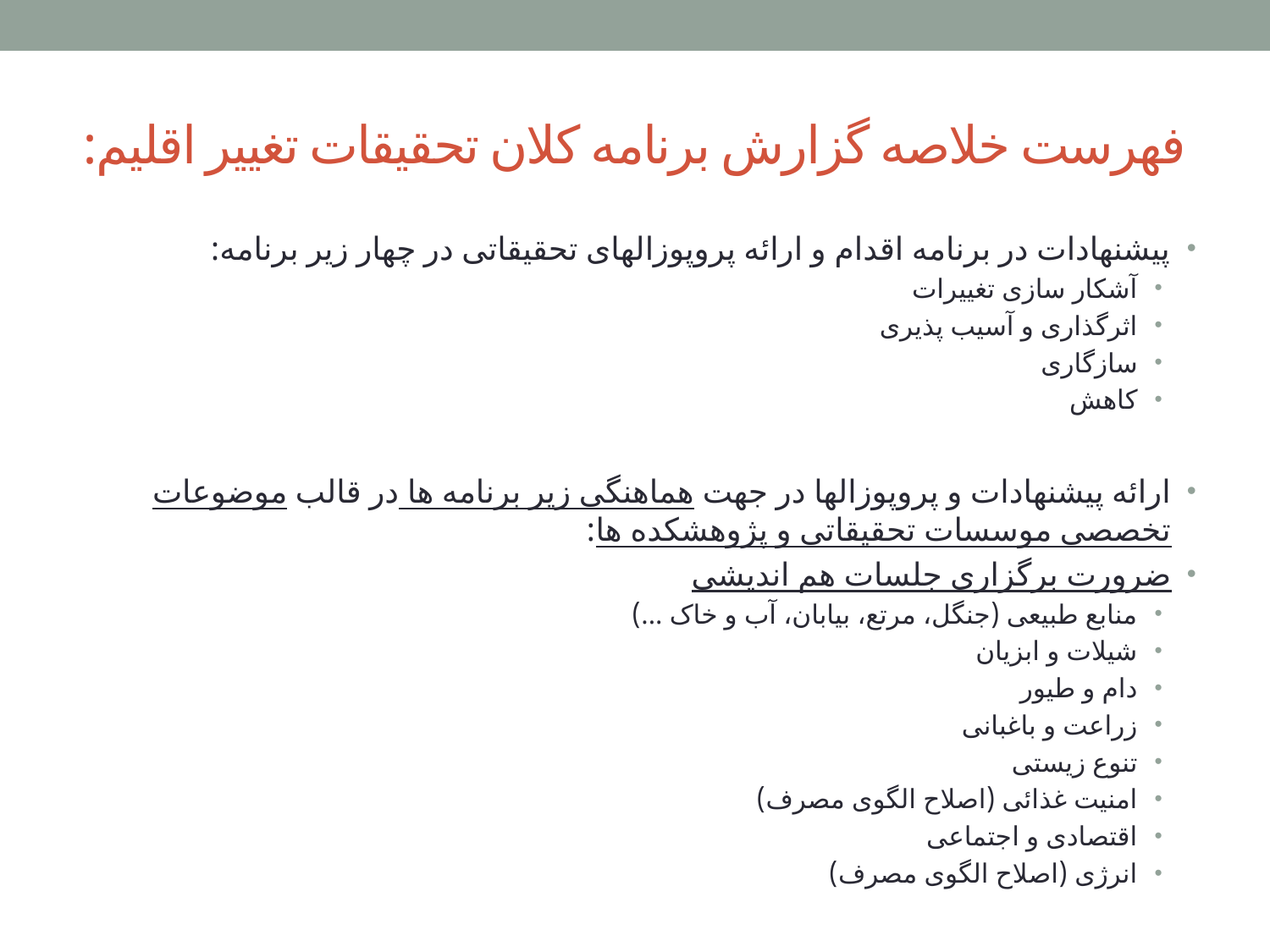

# فهرست خلاصه گزارش برنامه کلان تحقیقات تغییر اقلیم:
پیشنهادات در برنامه اقدام و ارائه پروپوزالهای تحقیقاتی در چهار زیر برنامه:
آشکار سازی تغییرات
اثرگذاری و آسیب پذیری
سازگاری
کاهش

ارائه پیشنهادات و پروپوزالها در جهت هماهنگی زیر برنامه ها در قالب موضوعات تخصصی موسسات تحقیقاتی و پژوهشکده ها:
ضرورت برگزاری جلسات هم اندیشی
منابع طبیعی (جنگل، مرتع، بیابان، آب و خاک ...)
شیلات و ابزیان
دام و طیور
زراعت و باغبانی
تنوع زیستی
امنیت غذائی (اصلاح الگوی مصرف)
اقتصادی و اجتماعی
انرژی (اصلاح الگوی مصرف)